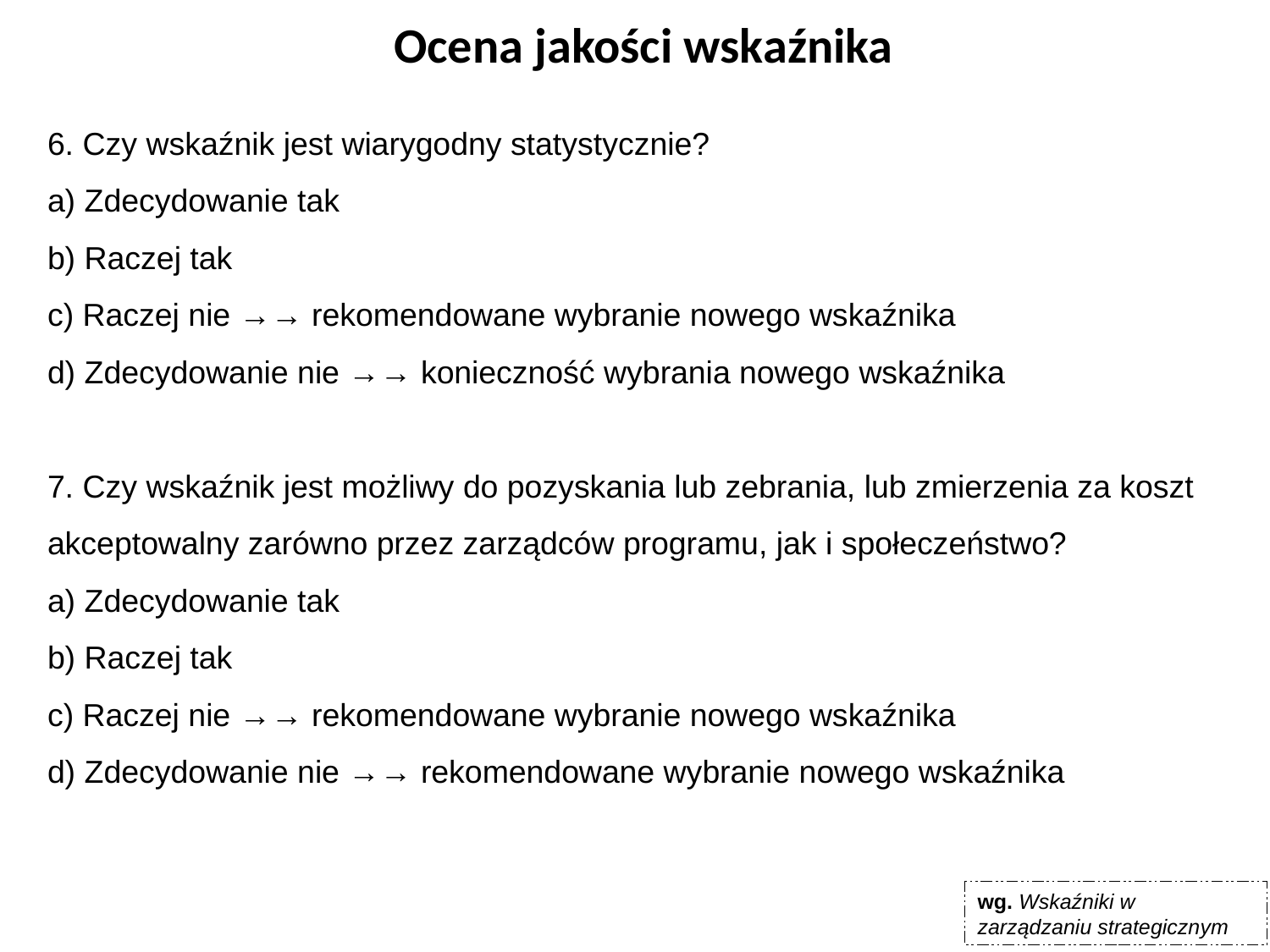

# Ocena jakości wskaźnika
6. Czy wskaźnik jest wiarygodny statystycznie?
a) Zdecydowanie tak
b) Raczej tak
c) Raczej nie →→ rekomendowane wybranie nowego wskaźnika
d) Zdecydowanie nie →→ konieczność wybrania nowego wskaźnika

7. Czy wskaźnik jest możliwy do pozyskania lub zebrania, lub zmierzenia za koszt
akceptowalny zarówno przez zarządców programu, jak i społeczeństwo?
a) Zdecydowanie tak
b) Raczej tak
c) Raczej nie →→ rekomendowane wybranie nowego wskaźnika
d) Zdecydowanie nie →→ rekomendowane wybranie nowego wskaźnika
wg. Wskaźniki w zarządzaniu strategicznym
102